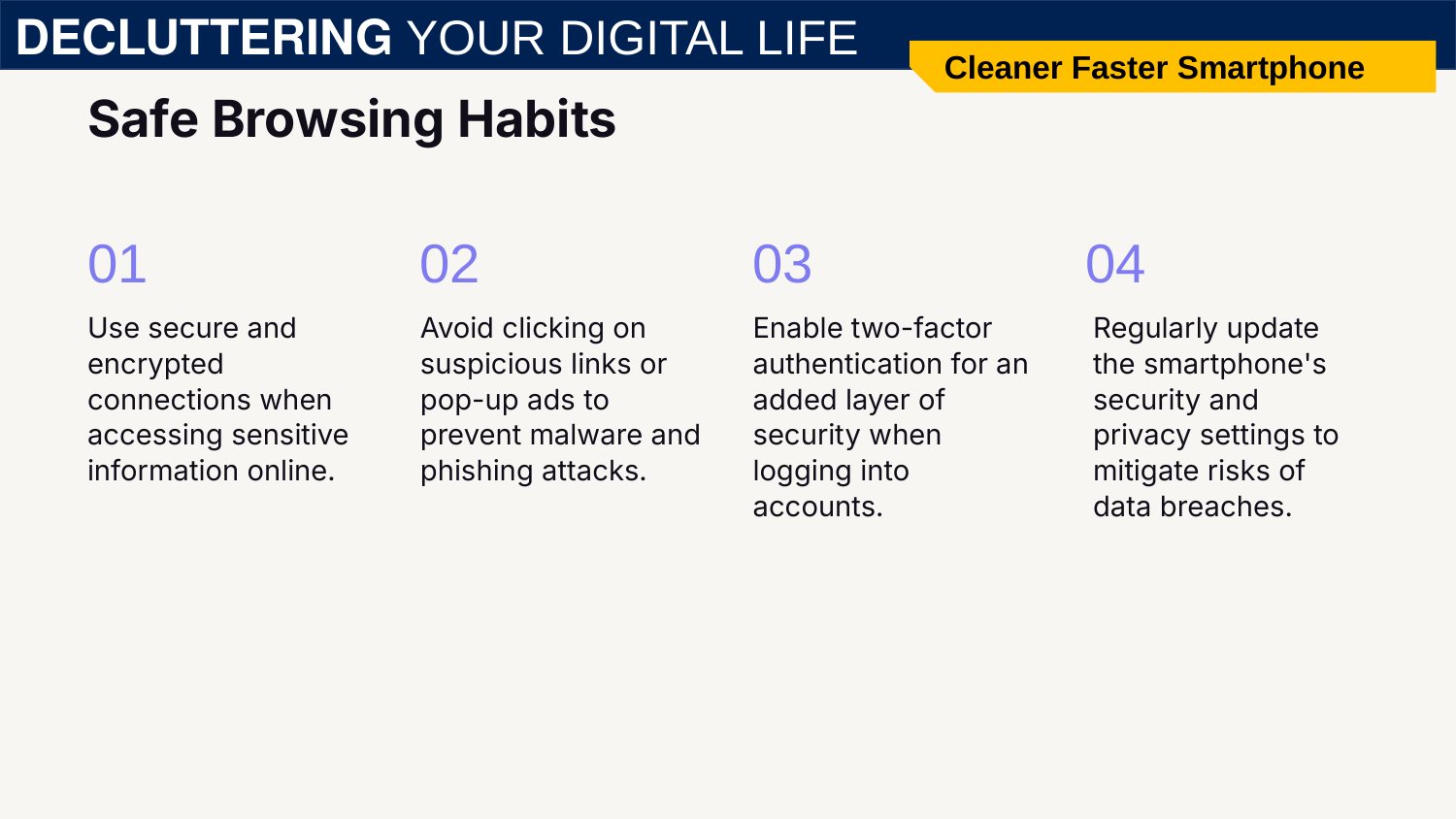

DECLUTTERING YOUR DIGITAL LIFE
Cleaner Faster Smartphone

# Safe Browsing Habits
01
02
03
04
Use secure and encrypted connections when accessing sensitive information online.
Avoid clicking on suspicious links or pop-up ads to prevent malware and phishing attacks.
Enable two-factor authentication for an added layer of security when logging into accounts.
Regularly update the smartphone's security and privacy settings to mitigate risks of data breaches.